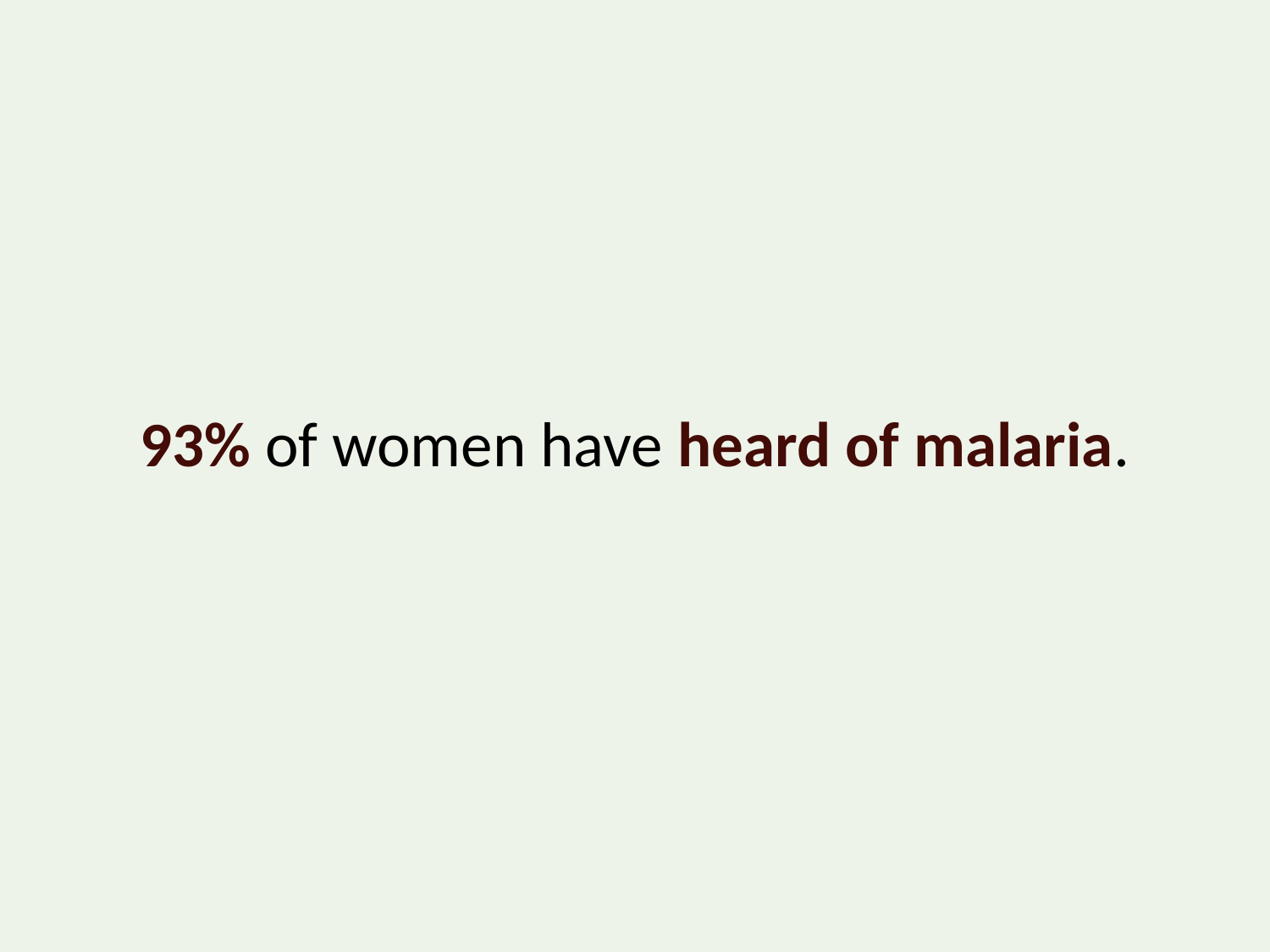

93% of women have heard of malaria.